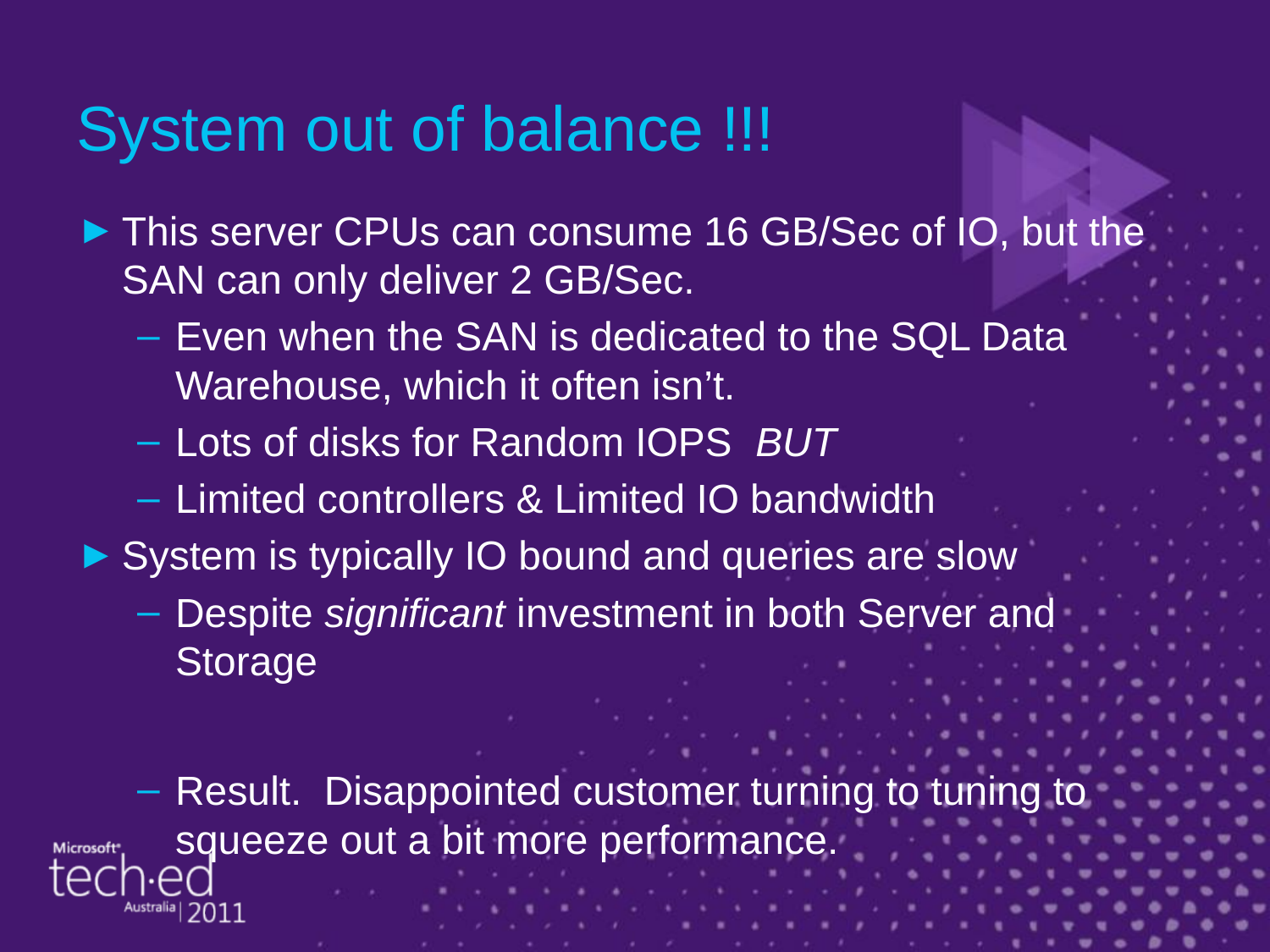

# System out of balance !!!
This server CPUs can consume 16 GB/Sec of IO, but the SAN can only deliver 2 GB/Sec.
Even when the SAN is dedicated to the SQL Data Warehouse, which it often isn’t.
Lots of disks for Random IOPS  BUT
Limited controllers & Limited IO bandwidth
System is typically IO bound and queries are slow
Despite significant investment in both Server and Storage

Result.  Disappointed customer turning to tuning to squeeze out a bit more performance.